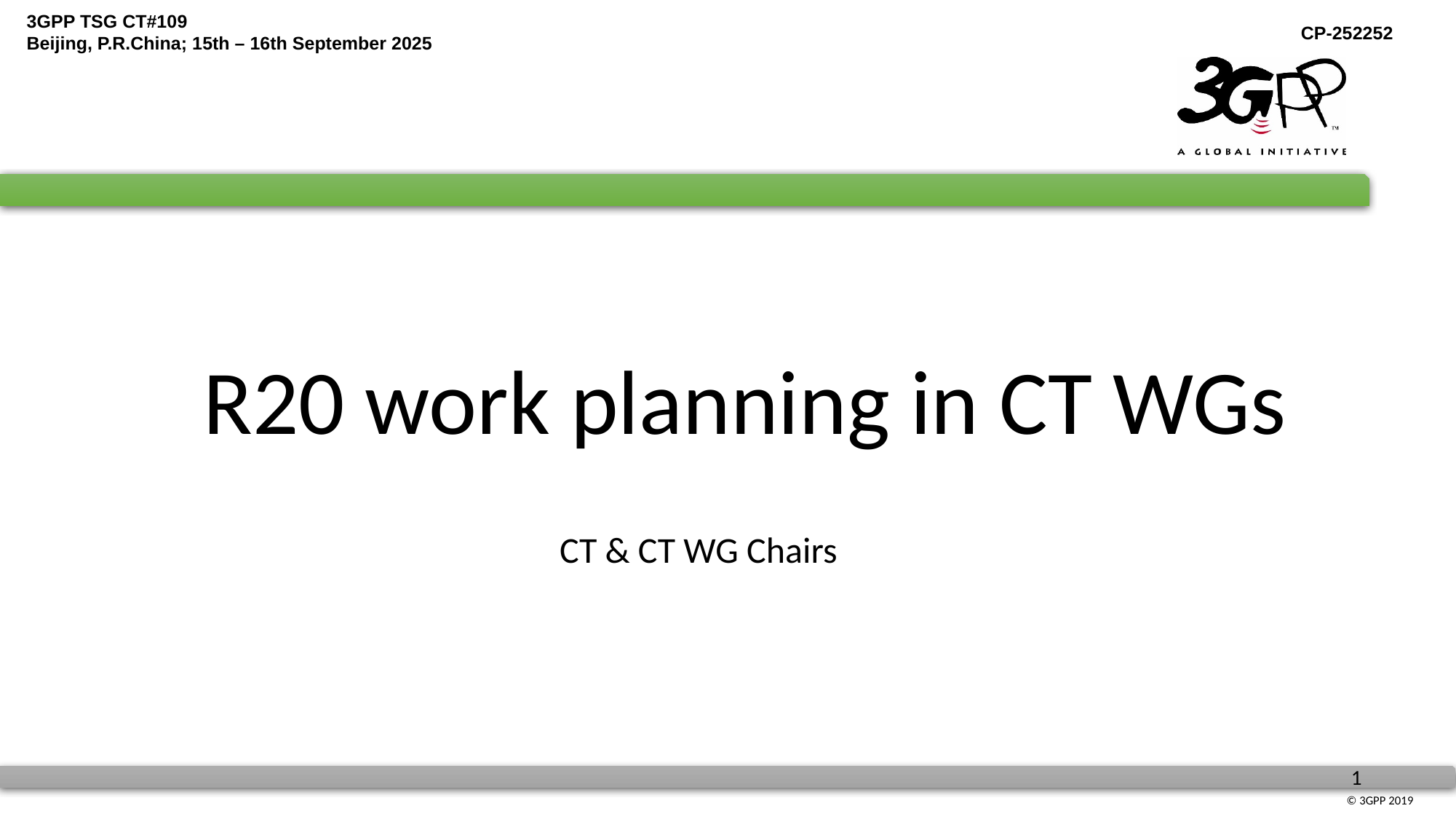

# R20 work planning in CT WGs
CT & CT WG Chairs